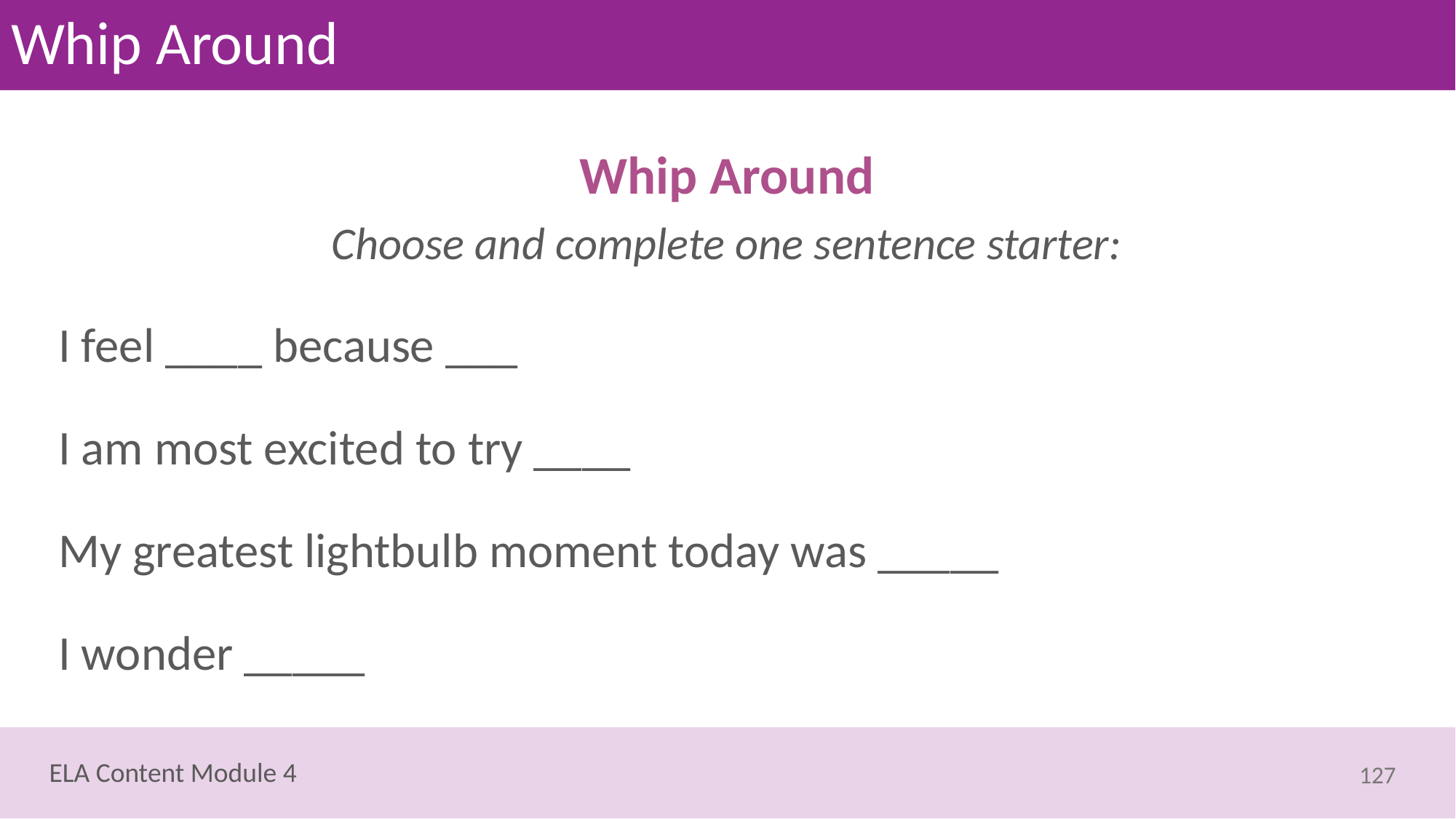

# Whip Around
Whip Around
Choose and complete one sentence starter:
I feel ____ because ___
I am most excited to try ____
My greatest lightbulb moment today was _____
I wonder _____

127